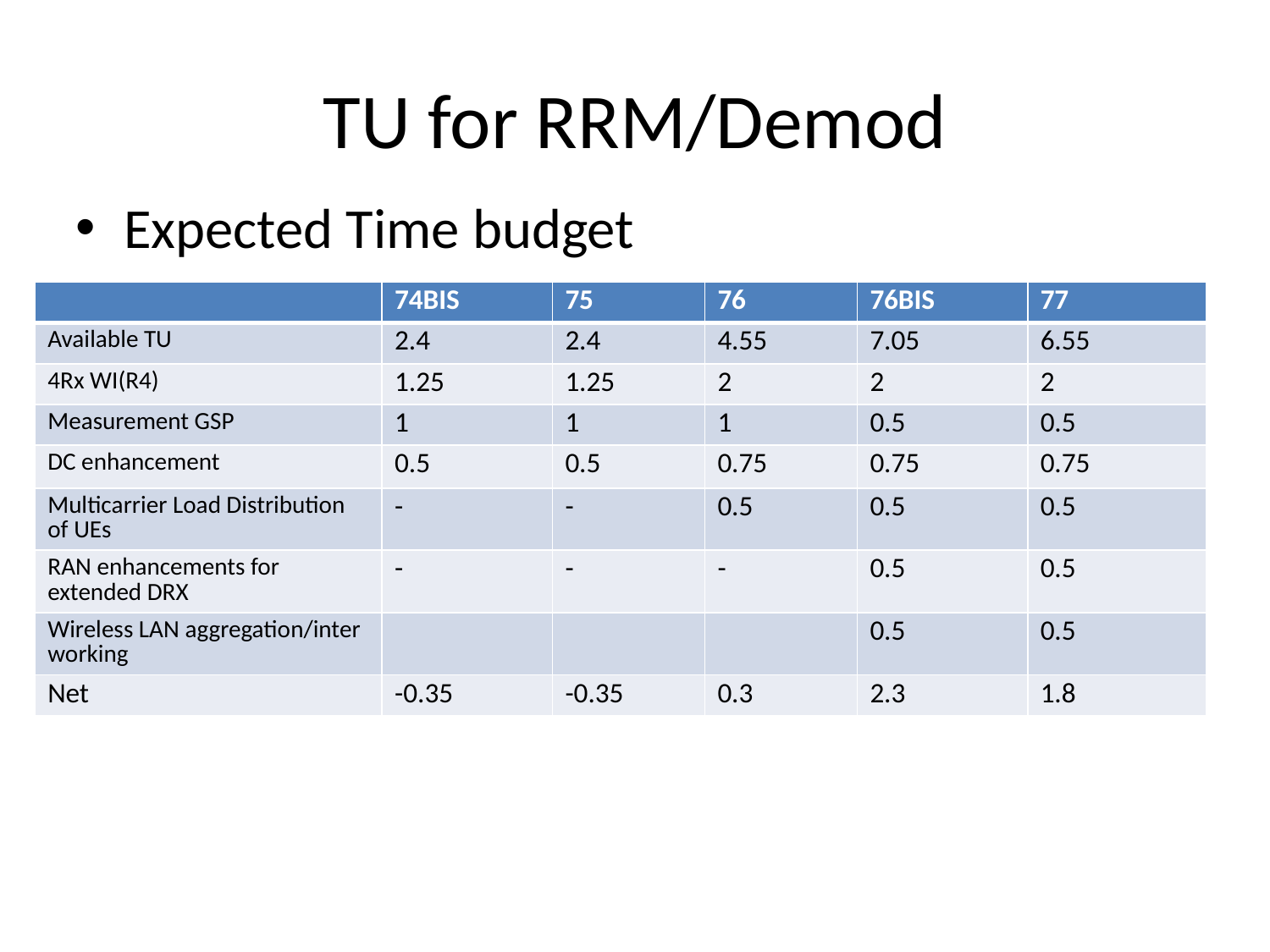

# TU for RRM/Demod
Expected Time budget

|  | 74BIS | 75 | 76 | 76BIS | 77 |
| --- | --- | --- | --- | --- | --- |
| Available TU | 2.4 | 2.4 | 4.55 | 7.05 | 6.55 |
| 4Rx WI(R4) | 1.25 | 1.25 | 2 | 2 | 2 |
| Measurement GSP | 1 | 1 | 1 | 0.5 | 0.5 |
| DC enhancement | 0.5 | 0.5 | 0.75 | 0.75 | 0.75 |
| Multicarrier Load Distribution of UEs | - | - | 0.5 | 0.5 | 0.5 |
| RAN enhancements for extended DRX | - | - | - | 0.5 | 0.5 |
| Wireless LAN aggregation/inter working |  |  |  | 0.5 | 0.5 |
| Net | -0.35 | -0.35 | 0.3 | 2.3 | 1.8 |